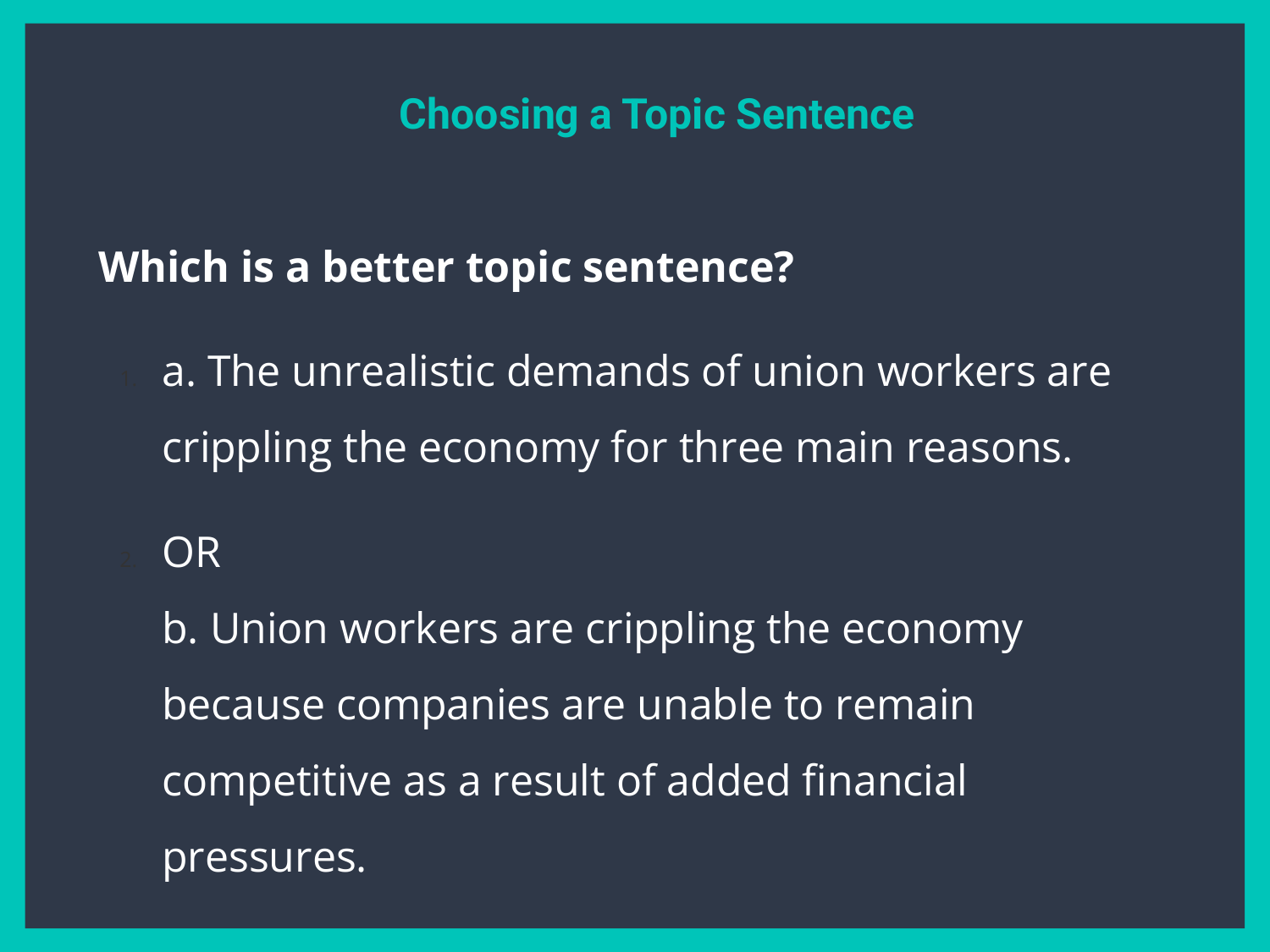

Choosing a Topic Sentence
Which is a better topic sentence?
a. The unrealistic demands of union workers are crippling the economy for three main reasons.
OR
b. Union workers are crippling the economy because companies are unable to remain competitive as a result of added financial pressures.